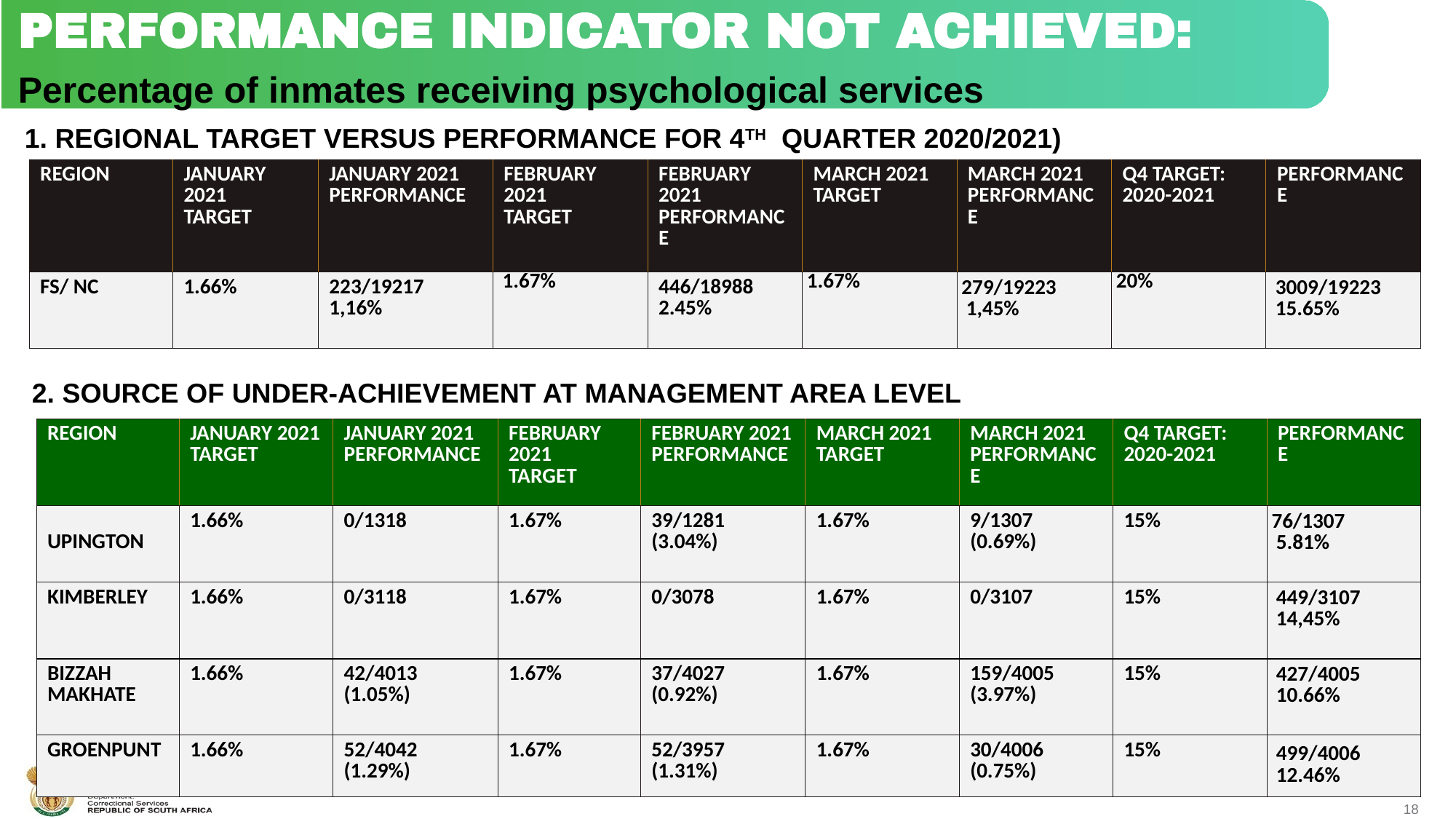

PERFORMANCE INDICATOR NOT ACHIEVED:
Percentage of inmates receiving psychological services
1. REGIONAL TARGET VERSUS PERFORMANCE FOR 4TH  QUARTER 2020/2021)
| REGION | JANUARY 2021 TARGET | JANUARY 2021 PERFORMANCE | FEBRUARY 2021 TARGET | FEBRUARY 2021 PERFORMANCE | MARCH 2021 TARGET | MARCH 2021 PERFORMANCE | Q4 TARGET: 2020-2021 | PERFORMANCE |
| --- | --- | --- | --- | --- | --- | --- | --- | --- |
| FS/ NC | 1.66% | 223/19217 1,16% | 1.67% | 446/18988 2.45% | 1.67% | 279/19223 1,45% | 20% | 3009/19223 15.65% |
     2. SOURCE OF UNDER-ACHIEVEMENT AT MANAGEMENT AREA LEVEL
| REGION | JANUARY 2021 TARGET | JANUARY 2021 PERFORMANCE | FEBRUARY 2021 TARGET | FEBRUARY 2021 PERFORMANCE | MARCH 2021 TARGET | MARCH 2021 PERFORMANCE | Q4 TARGET: 2020-2021 | PERFORMANCE |
| --- | --- | --- | --- | --- | --- | --- | --- | --- |
| UPINGTON | 1.66% | 0/1318 | 1.67% | 39/1281 (3.04%) | 1.67% | 9/1307 (0.69%) | 15% | 76/1307 5.81% |
| KIMBERLEY | 1.66% | 0/3118 | 1.67% | 0/3078 | 1.67% | 0/3107 | 15% | 449/3107 14,45% |
| BIZZAH MAKHATE | 1.66% | 42/4013 (1.05%) | 1.67% | 37/4027 (0.92%) | 1.67% | 159/4005 (3.97%) | 15% | 427/4005 10.66% |
| GROENPUNT | 1.66% | 52/4042 (1.29%) | 1.67% | 52/3957 (1.31%) | 1.67% | 30/4006 (0.75%) | 15% | 499/4006 12.46% |